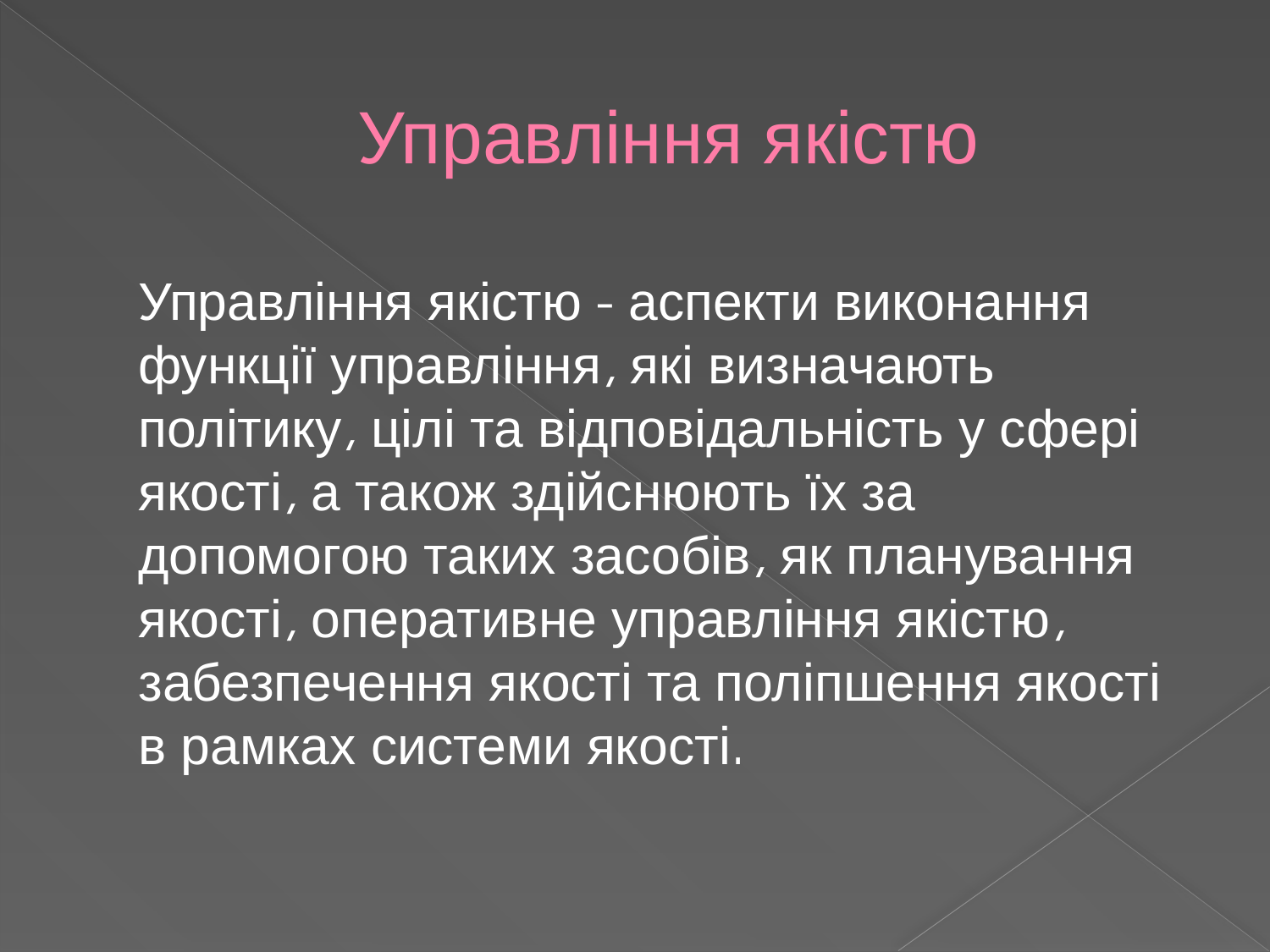

# Управління якістю
Управління якістю - аспекти виконання функції управління, які визначають політику, цілі та відповідальність у сфері якості, а також здійснюють їх за допомогою таких засобів, як планування якості, оперативне управління якістю, забезпечення якості та поліпшення якості в рамках системи якості.